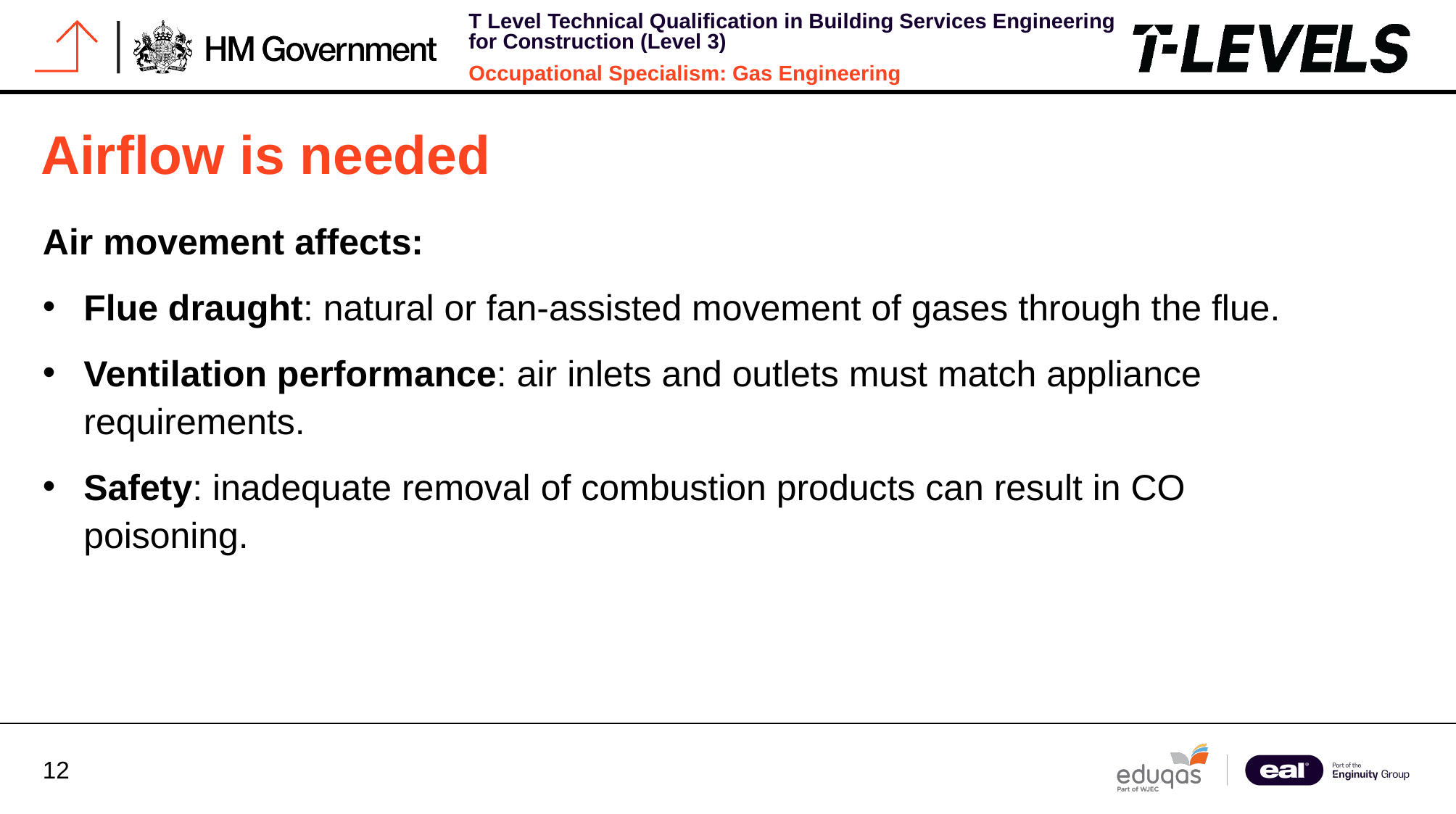

# Airflow is needed
Air movement affects:
Flue draught: natural or fan-assisted movement of gases through the flue.
Ventilation performance: air inlets and outlets must match appliance requirements.
Safety: inadequate removal of combustion products can result in CO poisoning.